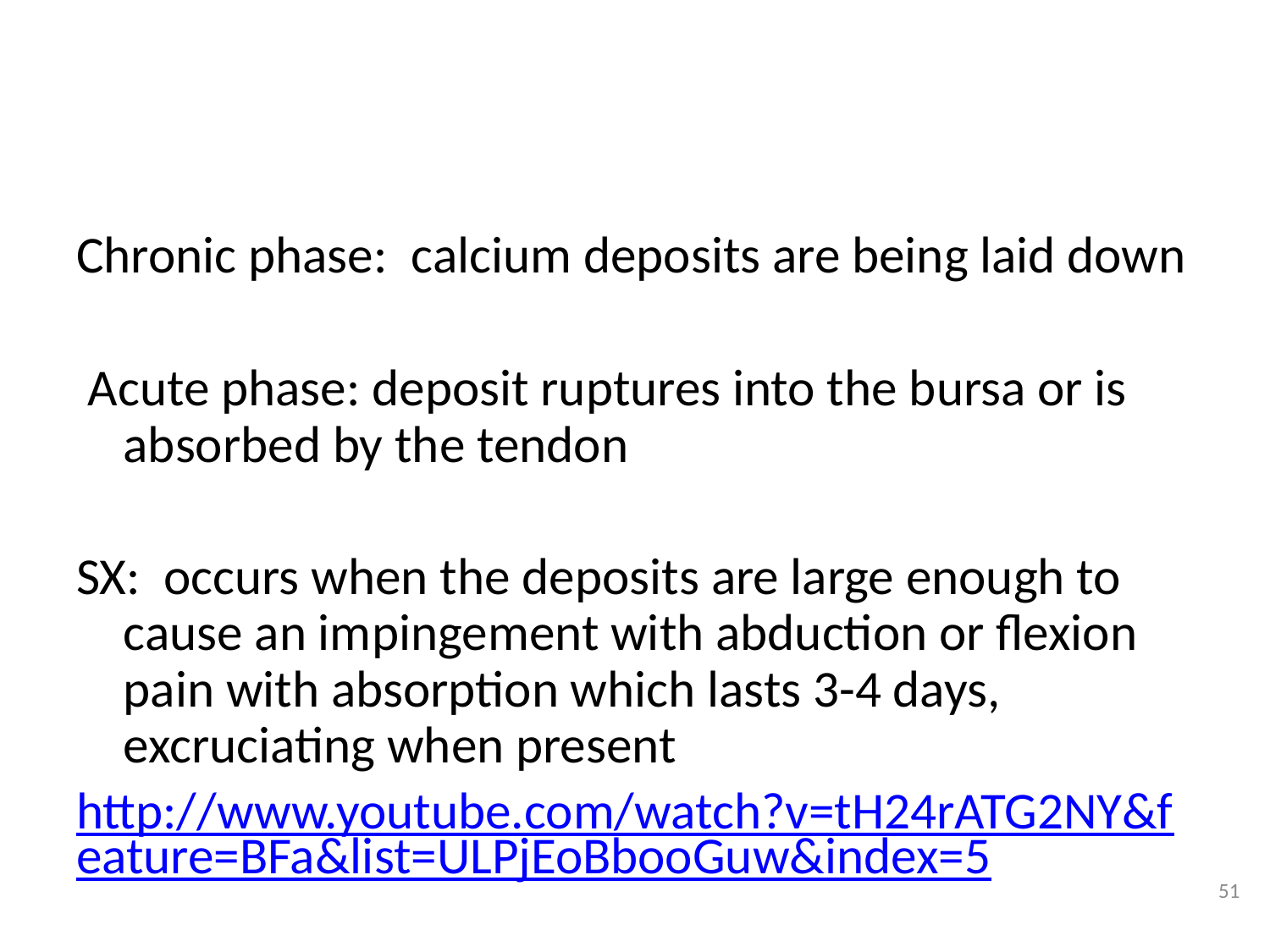

#
Chronic phase:  calcium deposits are being laid down

 Acute phase: deposit ruptures into the bursa or is absorbed by the tendon

SX:  occurs when the deposits are large enough to cause an impingement with abduction or flexion pain with absorption which lasts 3-4 days, excruciating when present
http://www.youtube.com/watch?v=tH24rATG2NY&feature=BFa&list=ULPjEoBbooGuw&index=5

51